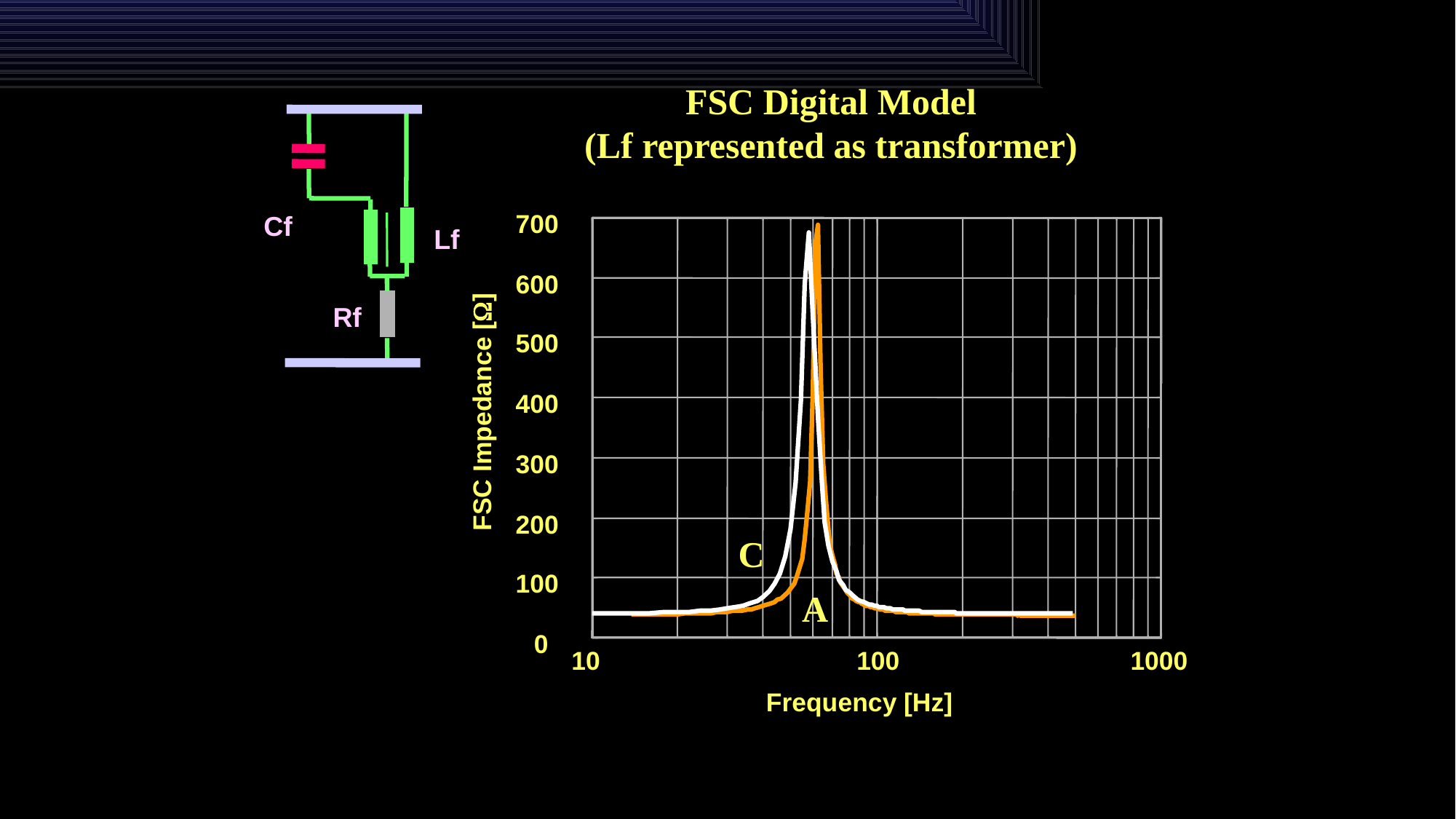

FSC Digital Model
(Lf represented as transformer)

Cf

Lf

Rf

700

600

500

400
FSC Impedance [Ω]

300

200

C
100

A
0

10
100
1000
Frequency [Hz]